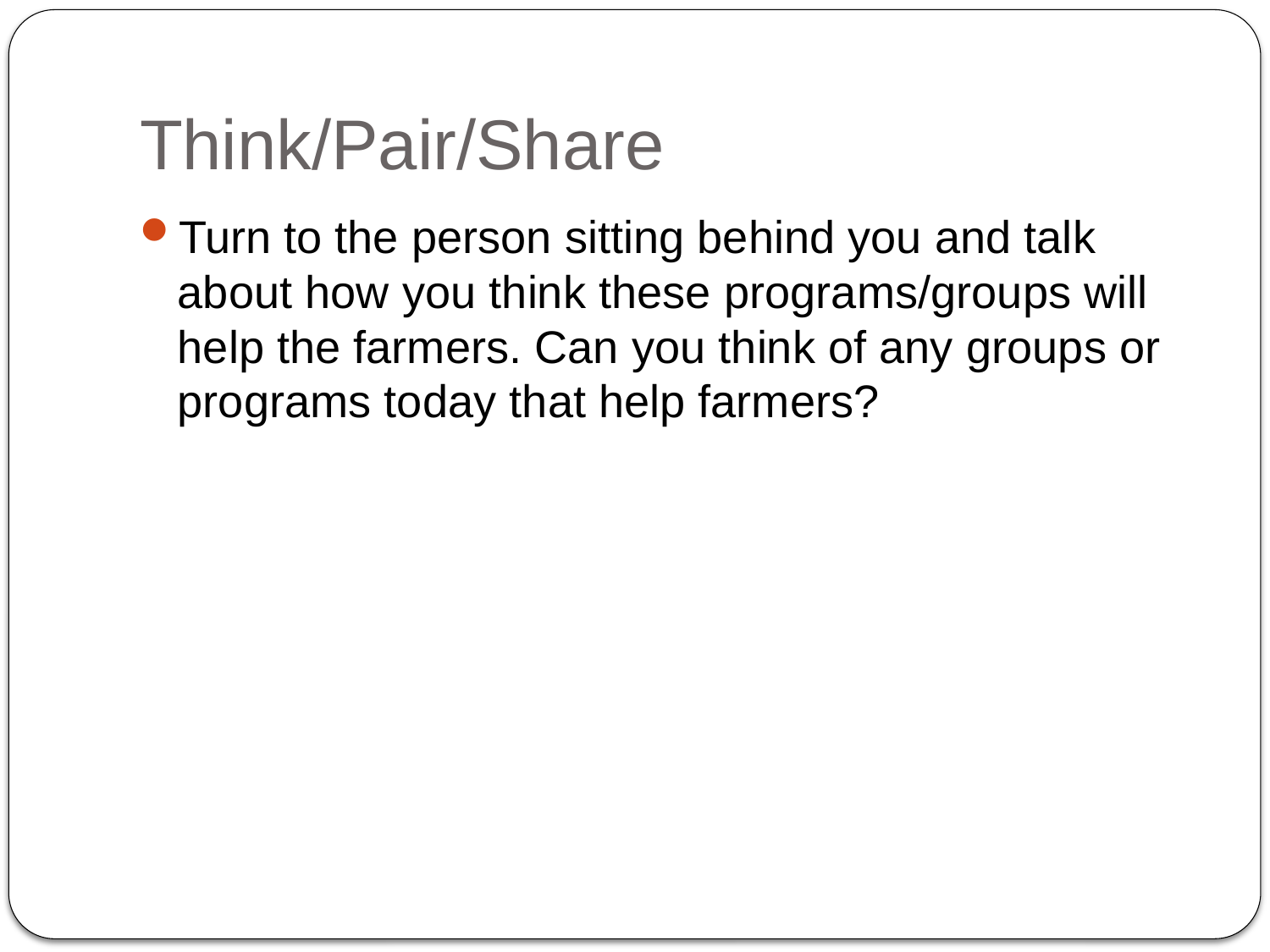

# Think/Pair/Share
Turn to the person sitting behind you and talk about how you think these programs/groups will help the farmers. Can you think of any groups or programs today that help farmers?